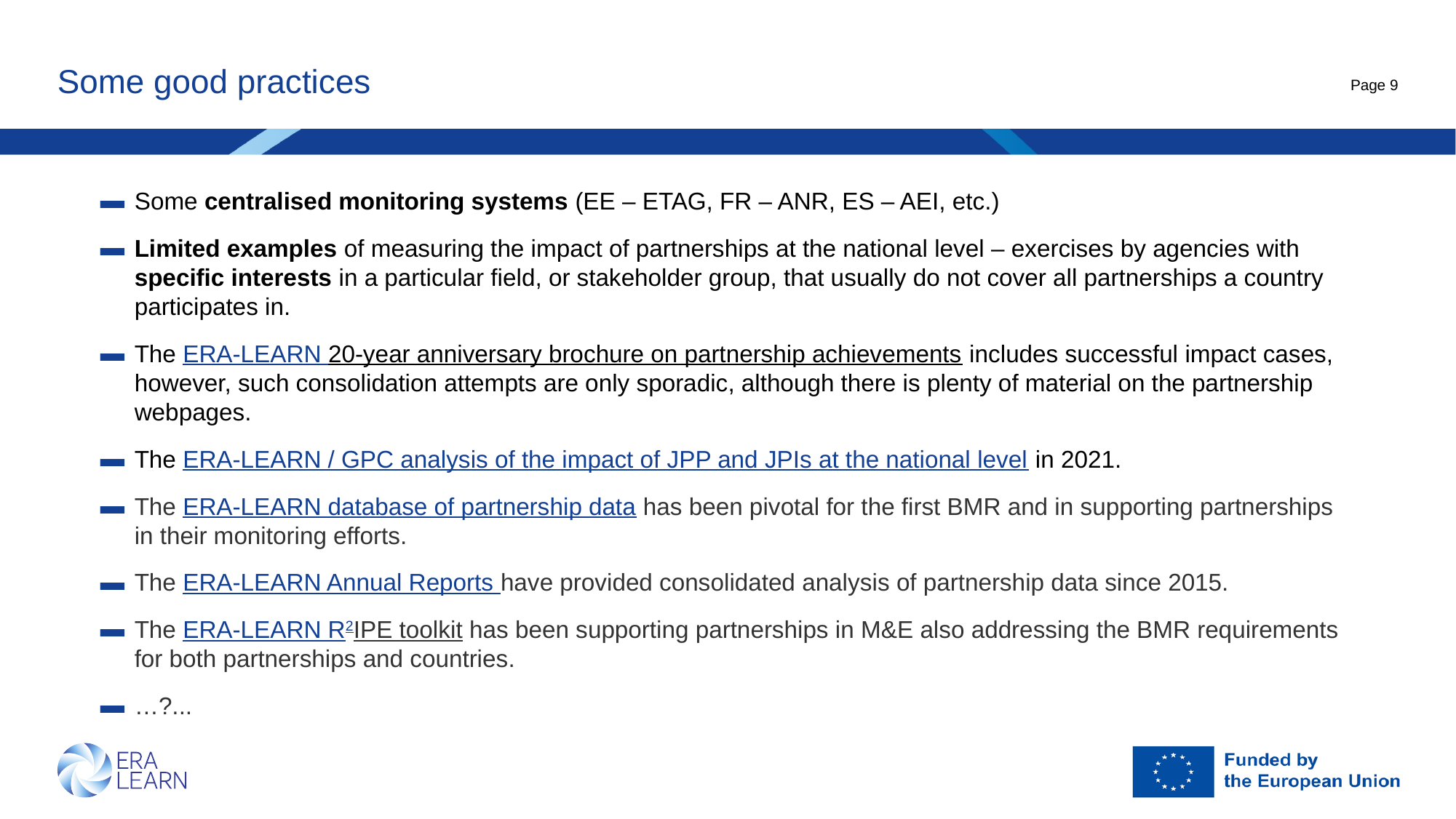

# Some good practices
Page 9
Some centralised monitoring systems (EE – ETAG, FR – ANR, ES – AEI, etc.)
Limited examples of measuring the impact of partnerships at the national level – exercises by agencies with specific interests in a particular field, or stakeholder group, that usually do not cover all partnerships a country participates in.
The ERA-LEARN 20-year anniversary brochure on partnership achievements includes successful impact cases, however, such consolidation attempts are only sporadic, although there is plenty of material on the partnership webpages.
The ERA-LEARN / GPC analysis of the impact of JPP and JPIs at the national level in 2021.
The ERA-LEARN database of partnership data has been pivotal for the first BMR and in supporting partnerships in their monitoring efforts.
The ERA-LEARN Annual Reports have provided consolidated analysis of partnership data since 2015.
The ERA-LEARN R2IPE toolkit has been supporting partnerships in M&E also addressing the BMR requirements for both partnerships and countries.
…?...

…?...